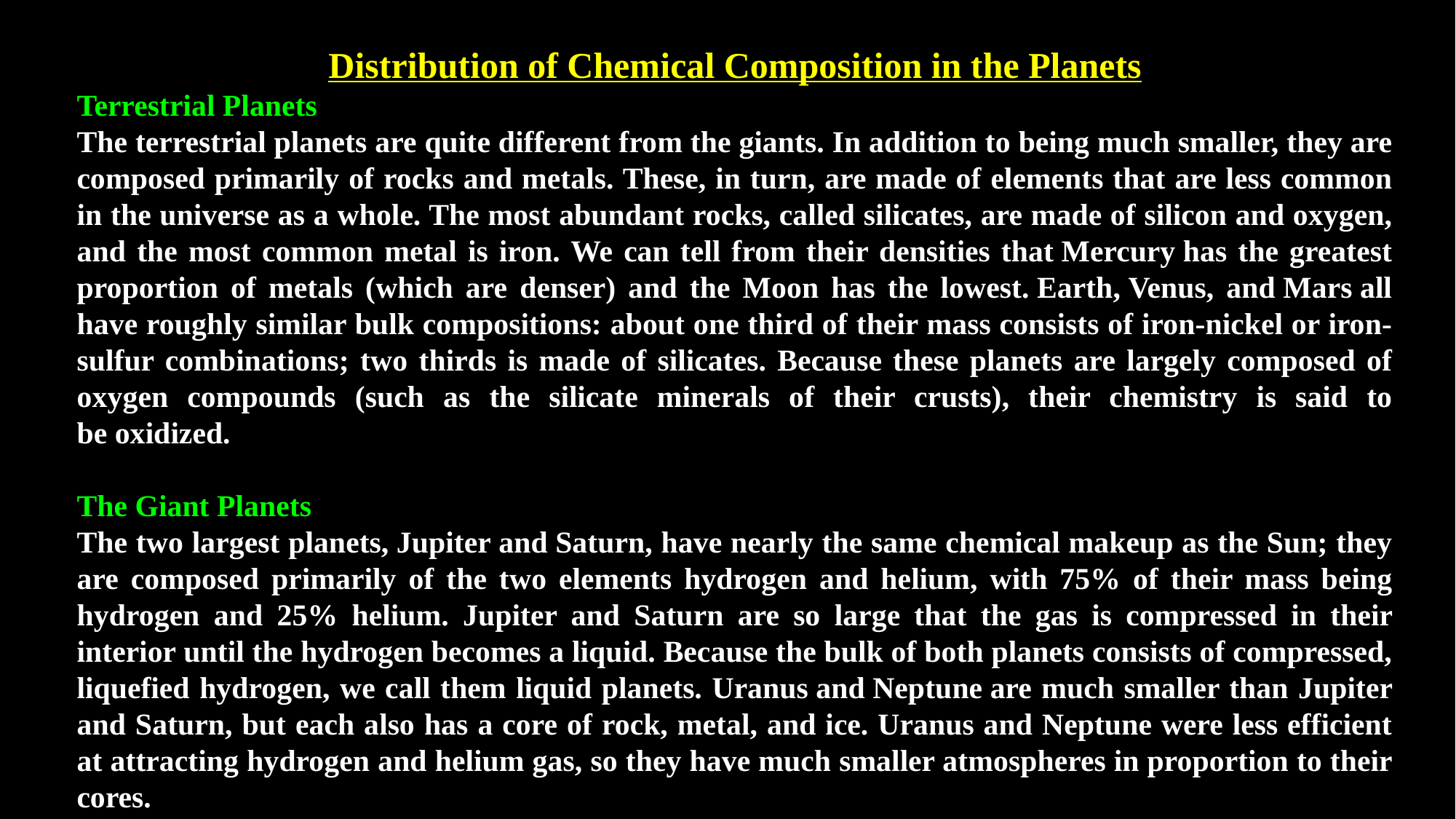

Distribution of Chemical Composition in the Planets
Terrestrial Planets
The terrestrial planets are quite different from the giants. In addition to being much smaller, they are composed primarily of rocks and metals. These, in turn, are made of elements that are less common in the universe as a whole. The most abundant rocks, called silicates, are made of silicon and oxygen, and the most common metal is iron. We can tell from their densities that Mercury has the greatest proportion of metals (which are denser) and the Moon has the lowest. Earth, Venus, and Mars all have roughly similar bulk compositions: about one third of their mass consists of iron-nickel or iron-sulfur combinations; two thirds is made of silicates. Because these planets are largely composed of oxygen compounds (such as the silicate minerals of their crusts), their chemistry is said to be oxidized.

The Giant Planets
The two largest planets, Jupiter and Saturn, have nearly the same chemical makeup as the Sun; they are composed primarily of the two elements hydrogen and helium, with 75% of their mass being hydrogen and 25% helium. Jupiter and Saturn are so large that the gas is compressed in their interior until the hydrogen becomes a liquid. Because the bulk of both planets consists of compressed, liquefied hydrogen, we call them liquid planets. Uranus and Neptune are much smaller than Jupiter and Saturn, but each also has a core of rock, metal, and ice. Uranus and Neptune were less efficient at attracting hydrogen and helium gas, so they have much smaller atmospheres in proportion to their cores.